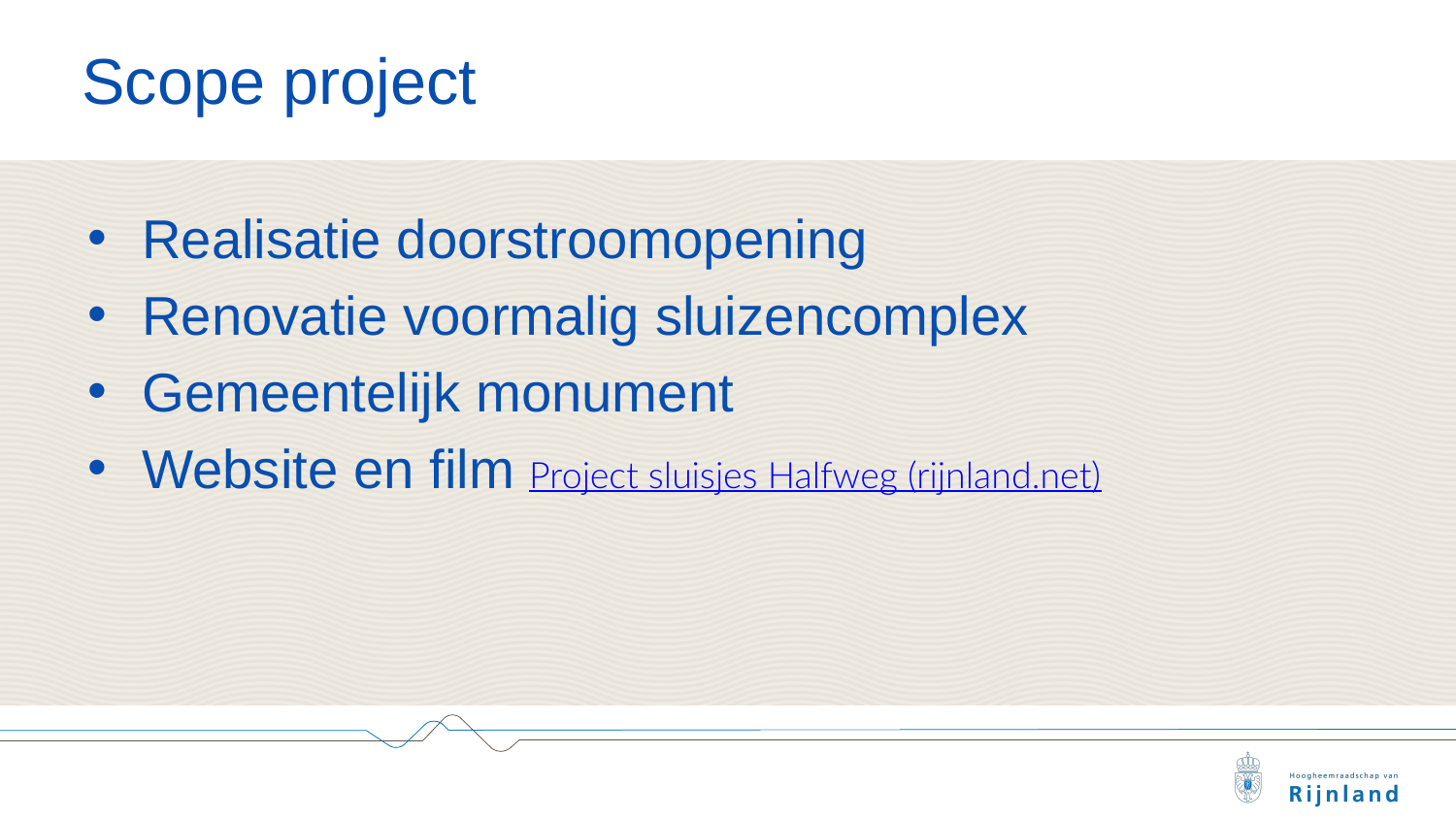

Scope project
Realisatie doorstroomopening
Renovatie voormalig sluizencomplex
Gemeentelijk monument
Website en film Project sluisjes Halfweg (rijnland.net)